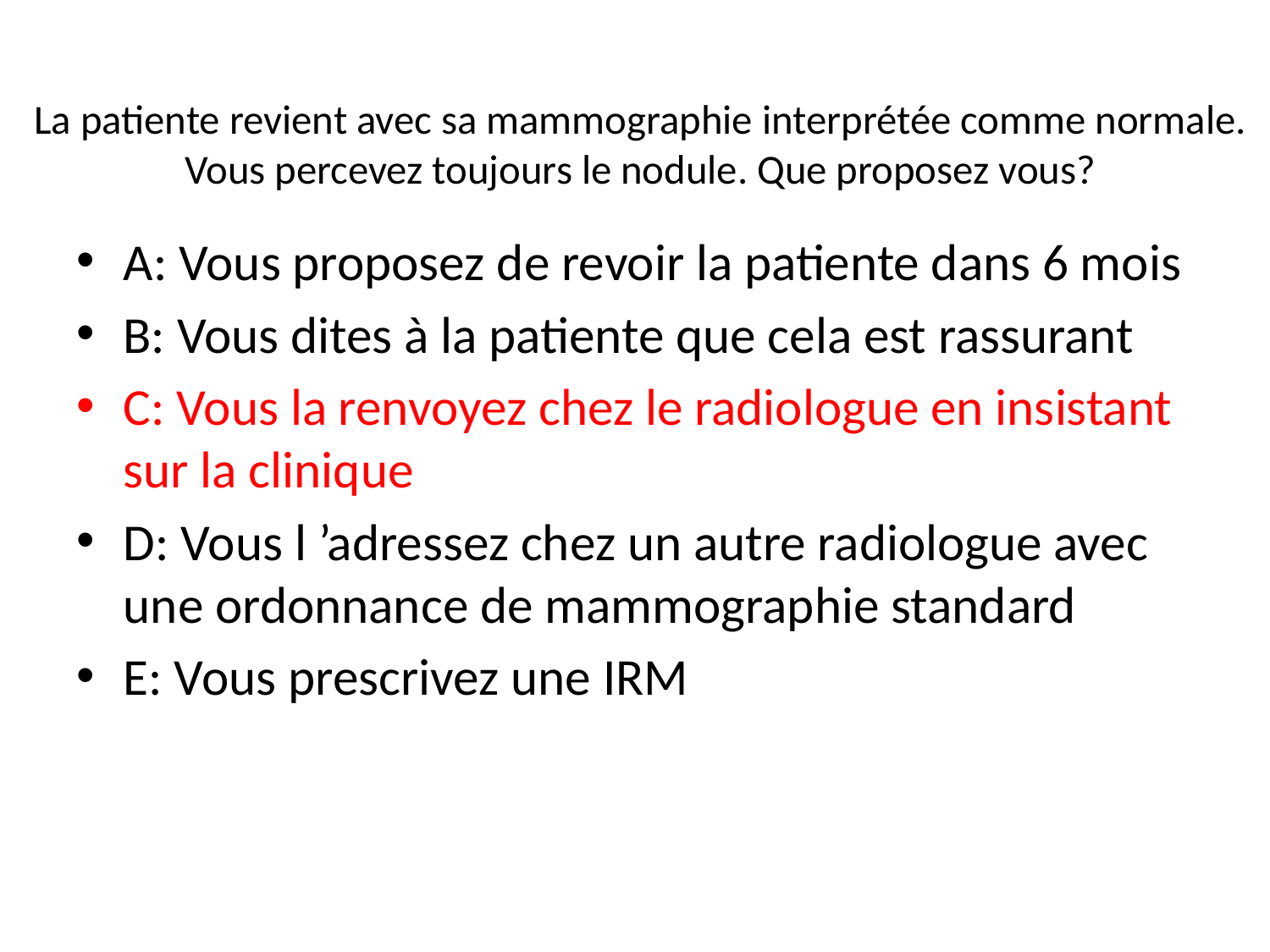

# La patiente revient avec sa mammographie interprétée comme normale. Vous percevez toujours le nodule. Que proposez vous?
A: Vous proposez de revoir la patiente dans 6 mois
B: Vous dites à la patiente que cela est rassurant
C: Vous la renvoyez chez le radiologue en insistant sur la clinique
D: Vous l ’adressez chez un autre radiologue avec une ordonnance de mammographie standard
E: Vous prescrivez une IRM